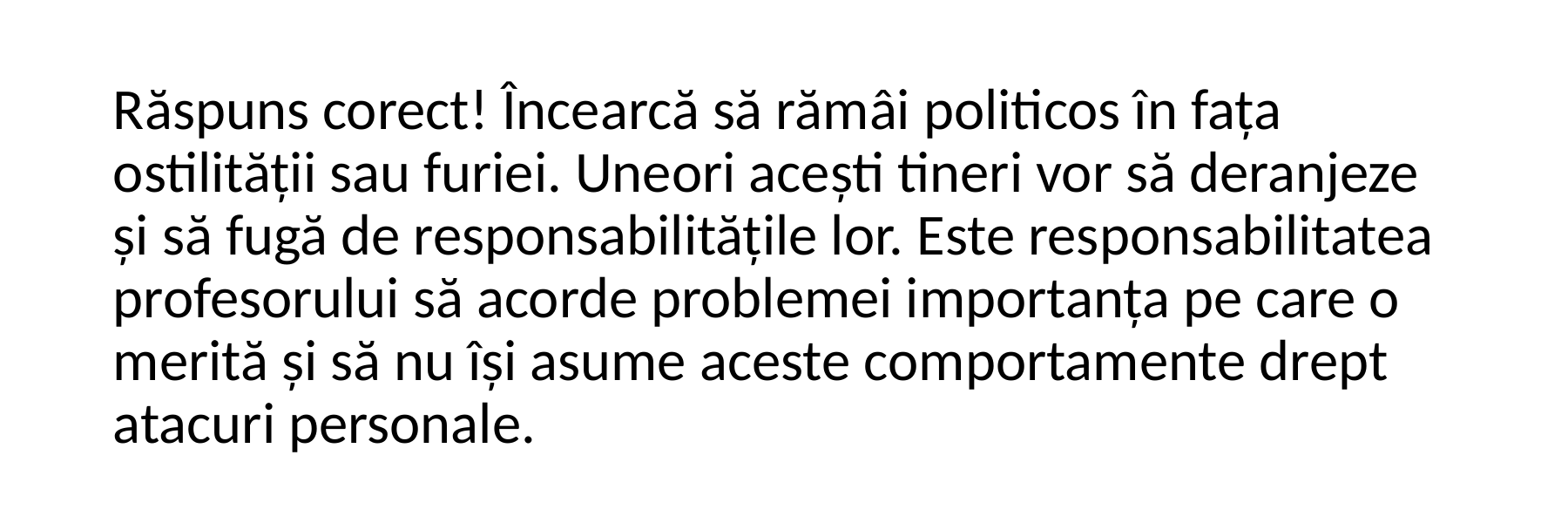

Răspuns corect! Încearcă să rămâi politicos în fața ostilității sau furiei. Uneori acești tineri vor să deranjeze și să fugă de responsabilitățile lor. Este responsabilitatea profesorului să acorde problemei importanța pe care o merită și să nu își asume aceste comportamente drept atacuri personale.